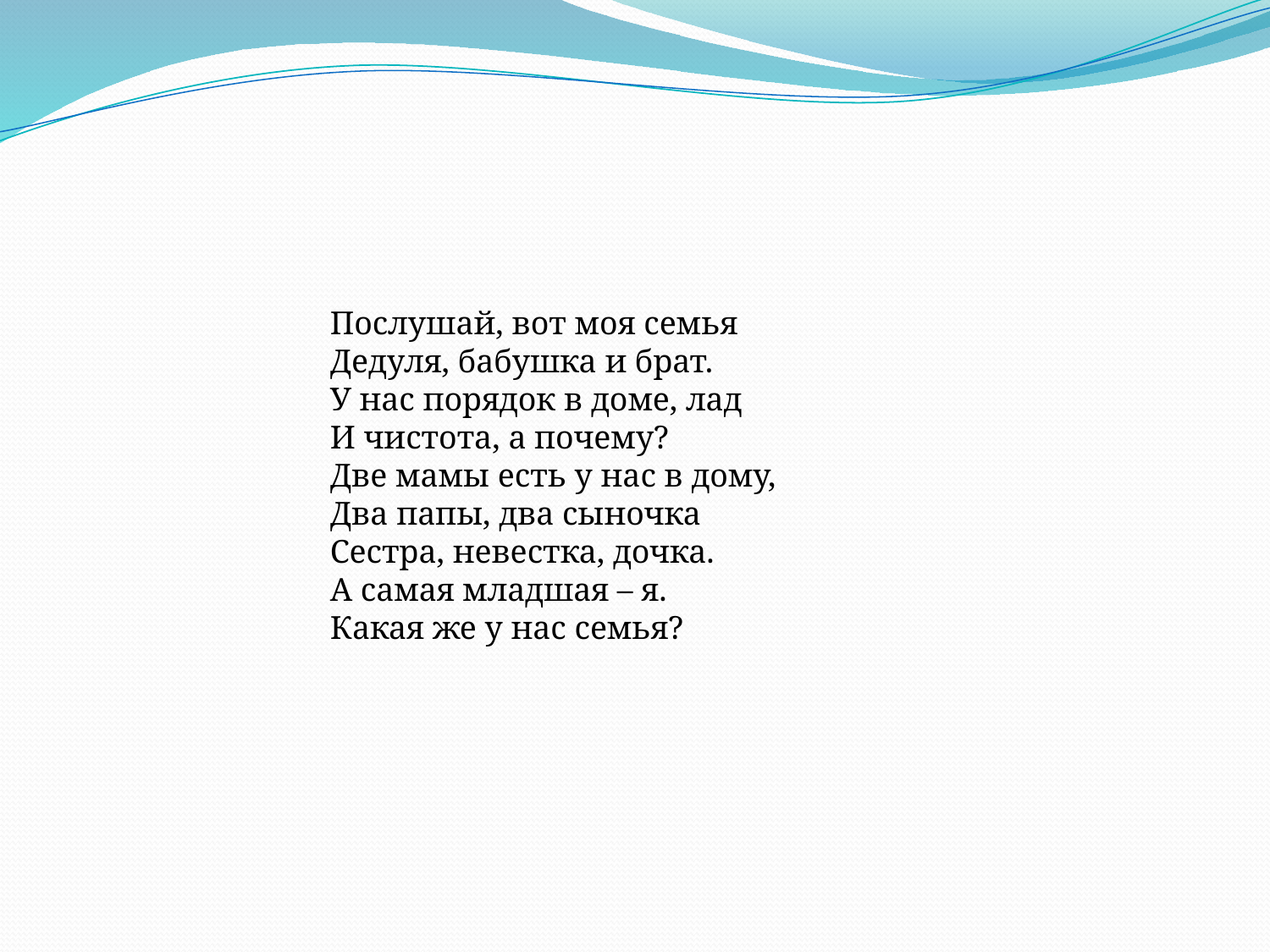

Послушай, вот моя семья
Дедуля, бабушка и брат.
У нас порядок в доме, лад
И чистота, а почему?
Две мамы есть у нас в дому,
Два папы, два сыночка
Сестра, невестка, дочка.
А самая младшая – я.
Какая же у нас семья?